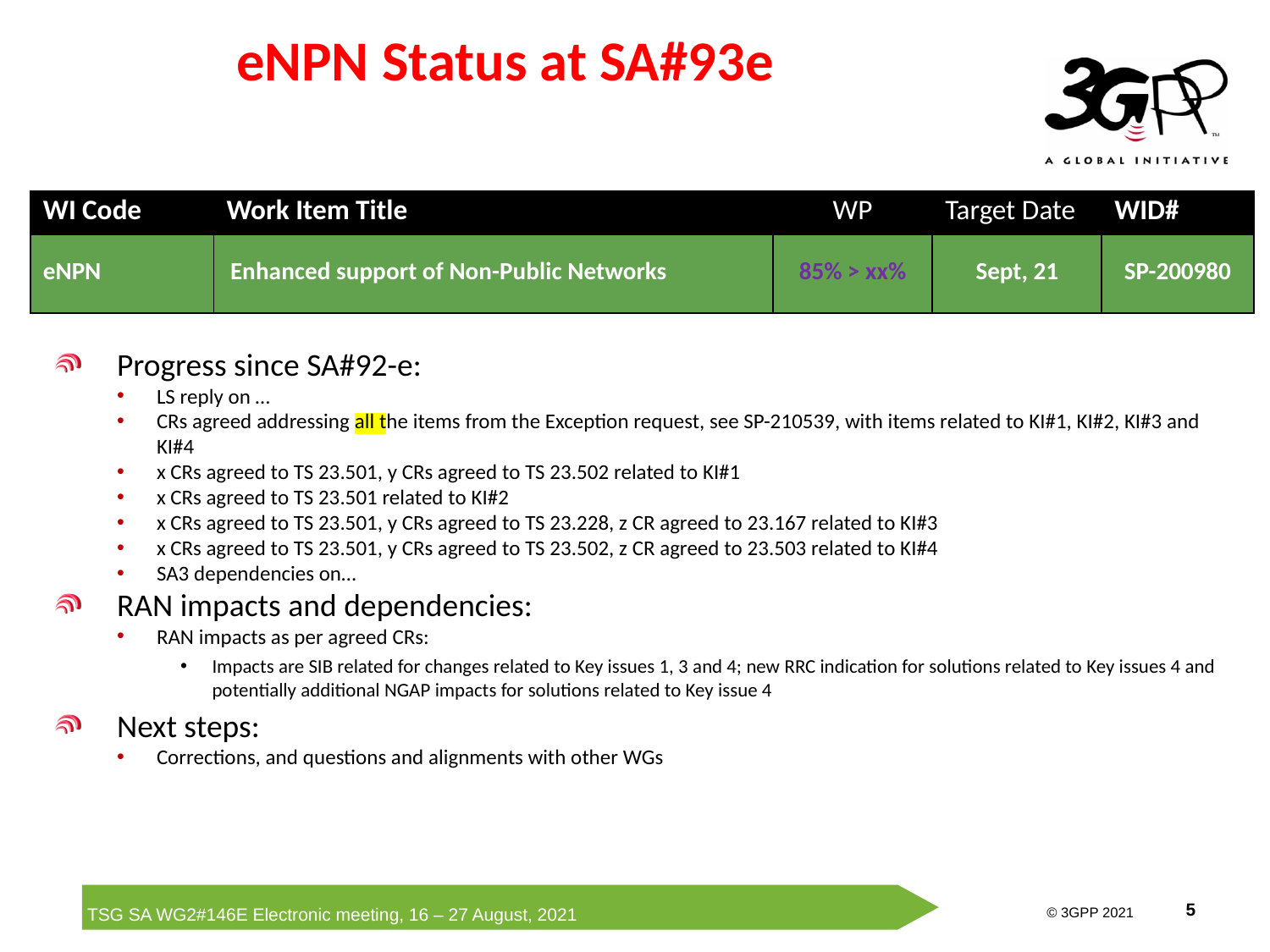

# eNPN Status at SA#93e
| WI Code | Work Item Title | WP | Target Date | WID# |
| --- | --- | --- | --- | --- |
| eNPN | Enhanced support of Non-Public Networks | 85% > xx% | Sept, 21 | SP-200980 |
Progress since SA#92-e:
LS reply on …
CRs agreed addressing all the items from the Exception request, see SP-210539, with items related to KI#1, KI#2, KI#3 and KI#4
x CRs agreed to TS 23.501, y CRs agreed to TS 23.502 related to KI#1
x CRs agreed to TS 23.501 related to KI#2
x CRs agreed to TS 23.501, y CRs agreed to TS 23.228, z CR agreed to 23.167 related to KI#3
x CRs agreed to TS 23.501, y CRs agreed to TS 23.502, z CR agreed to 23.503 related to KI#4
SA3 dependencies on…
RAN impacts and dependencies:
RAN impacts as per agreed CRs:
Impacts are SIB related for changes related to Key issues 1, 3 and 4; new RRC indication for solutions related to Key issues 4 and potentially additional NGAP impacts for solutions related to Key issue 4
Next steps:
Corrections, and questions and alignments with other WGs